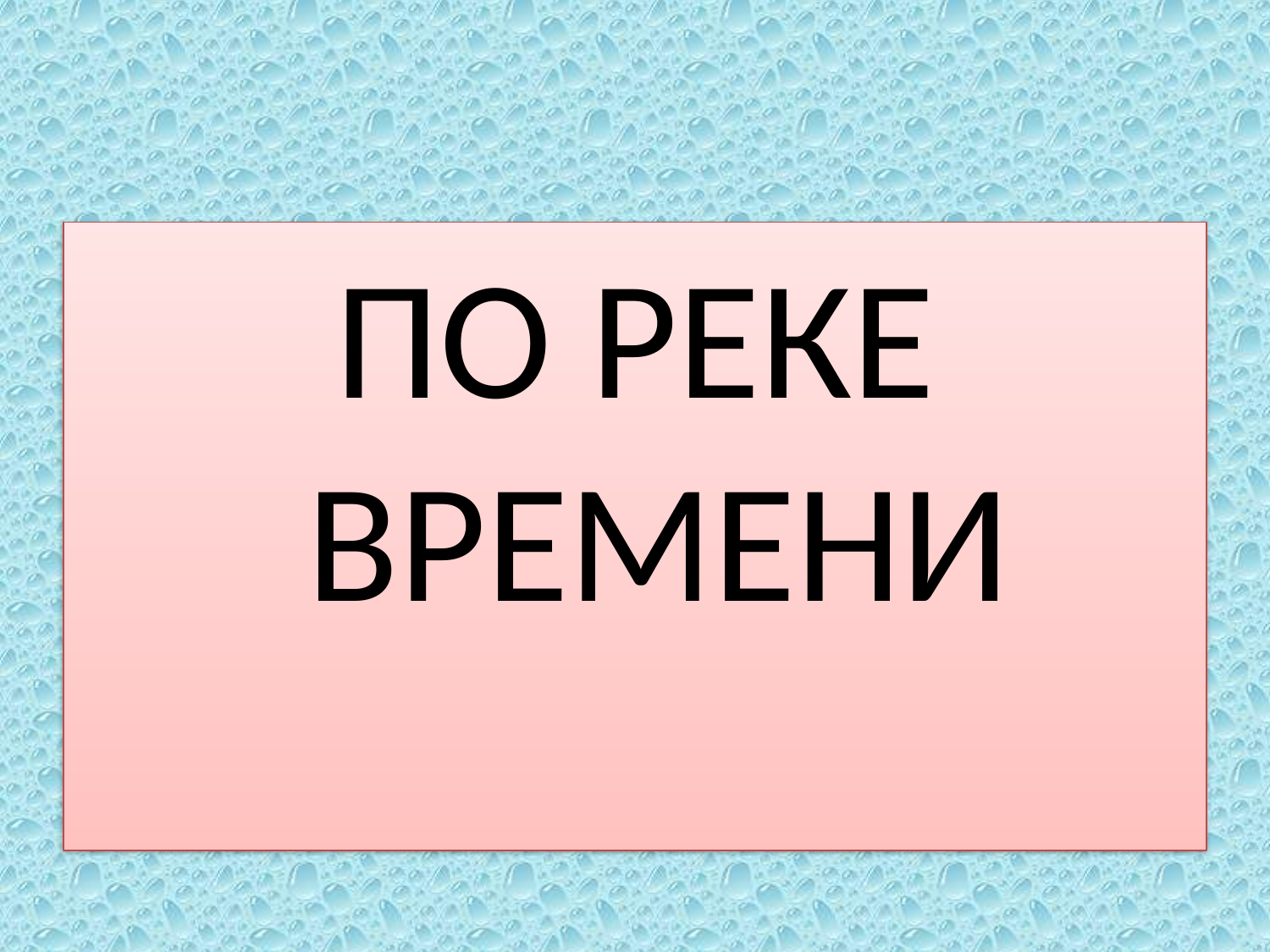

# По реке времени
ПО РЕКЕ ВРЕМЕНИ